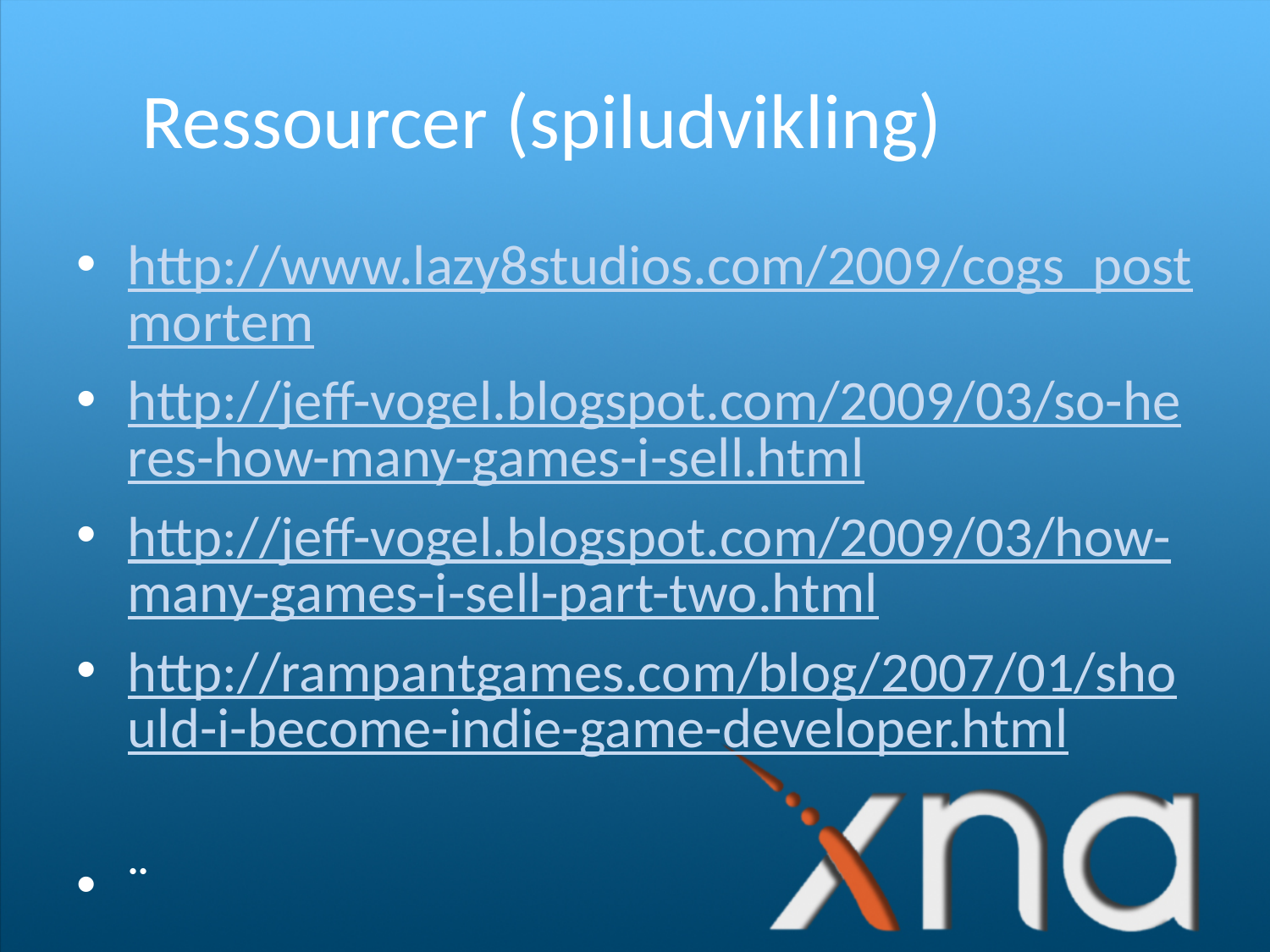

# Ressourcer (spiludvikling)
http://www.lazy8studios.com/2009/cogs_postmortem
http://jeff-vogel.blogspot.com/2009/03/so-heres-how-many-games-i-sell.html
http://jeff-vogel.blogspot.com/2009/03/how-many-games-i-sell-part-two.html
http://rampantgames.com/blog/2007/01/should-i-become-indie-game-developer.html

¨